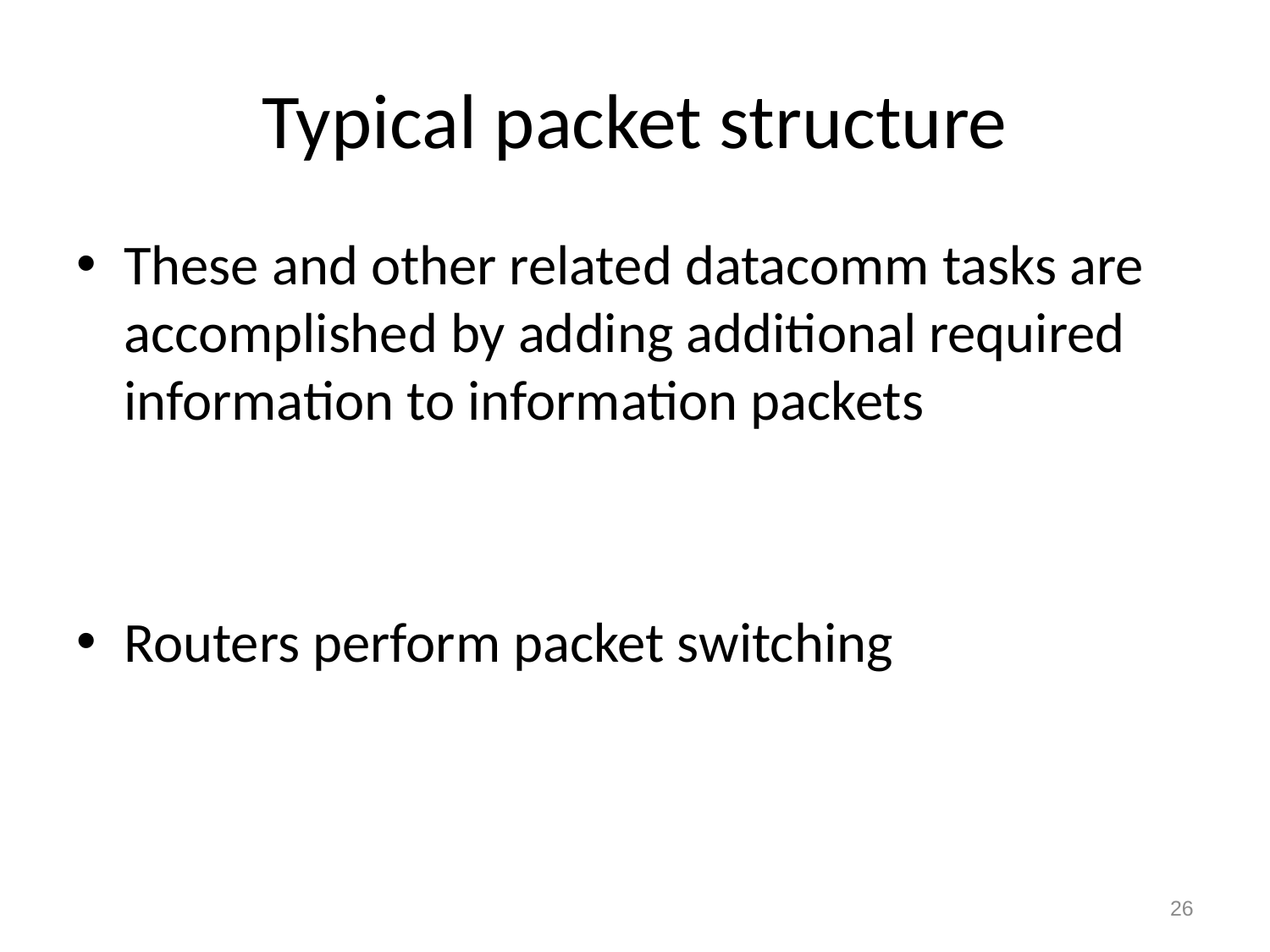

# Typical packet structure
These and other related datacomm tasks are accomplished by adding additional required information to information packets

Routers perform packet switching
26